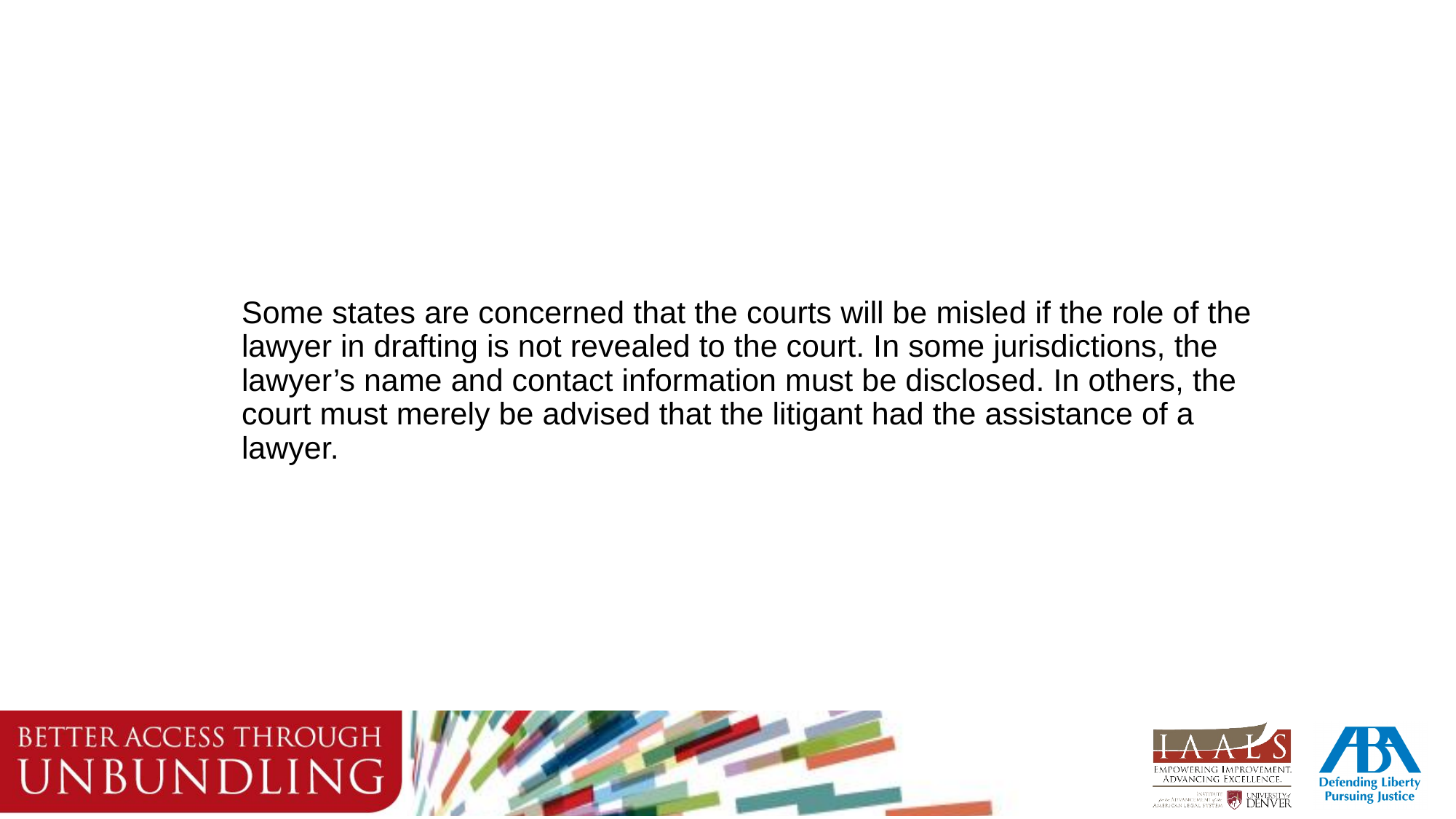

Some states are concerned that the courts will be misled if the role of the lawyer in drafting is not revealed to the court. In some jurisdictions, the lawyer’s name and contact information must be disclosed. In others, the court must merely be advised that the litigant had the assistance of a lawyer.